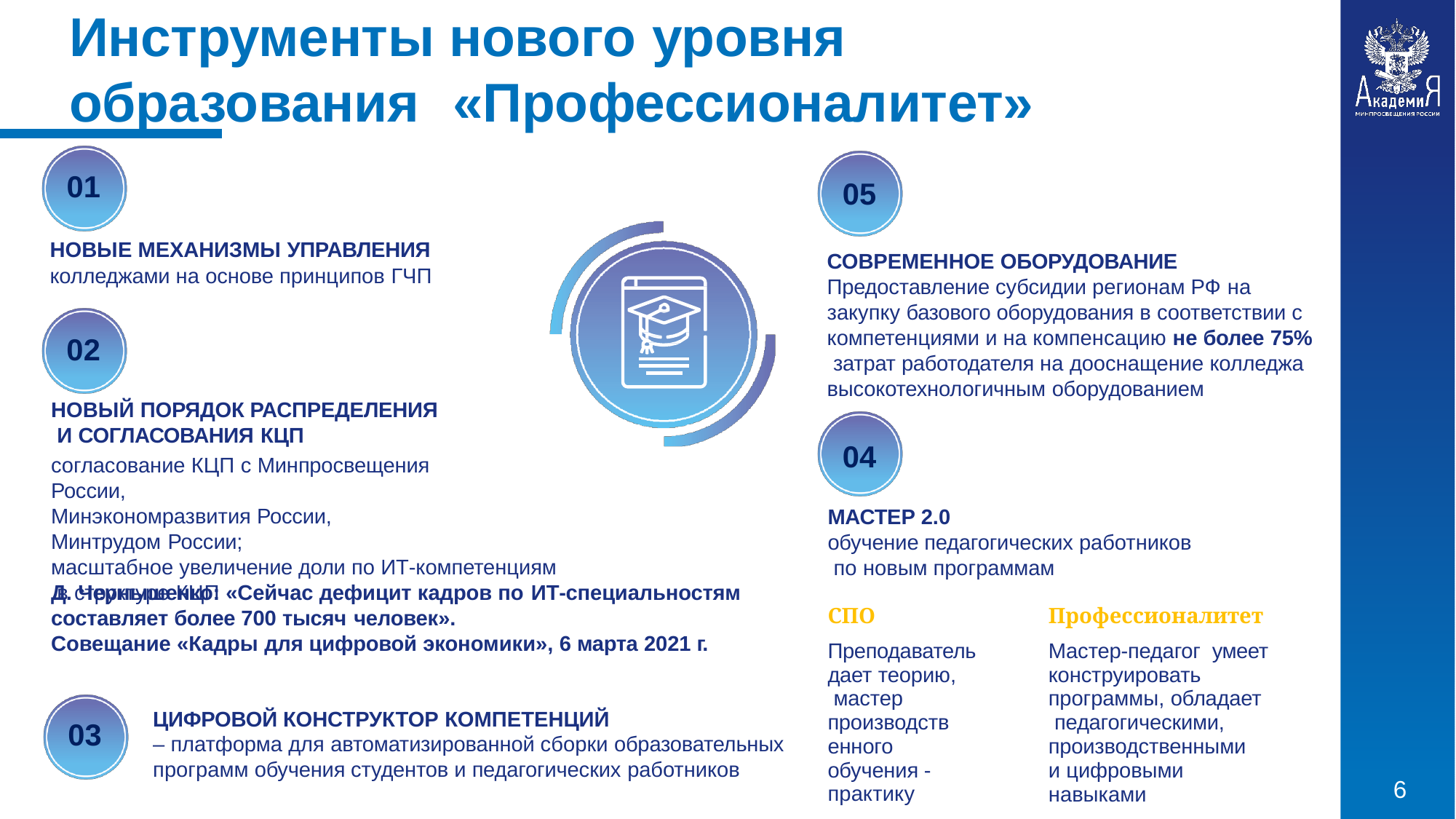

# Инструменты нового уровня
образования	«Профессионалитет»

01
05

НОВЫЕ МЕХАНИЗМЫ УПРАВЛЕНИЯ
колледжами на основе принципов ГЧП
СОВРЕМЕННОЕ ОБОРУДОВАНИЕ
Предоставление субсидии регионам РФ на
закупку базового оборудования в соответствии с  компетенциями и на компенсацию не более 75%  затрат работодателя на дооснащение колледжа  высокотехнологичным оборудованием

02
НОВЫЙ ПОРЯДОК РАСПРЕДЕЛЕНИЯ  И СОГЛАСОВАНИЯ КЦП
согласование КЦП с Минпросвещения России,
Минэкономразвития России, Минтрудом России;
масштабное увеличение доли по ИТ-компетенциям  в структуре КЦП

04
МАСТЕР 2.0
обучение педагогических работников  по новым программам
Д. Чернышенко: «Сейчас дефицит кадров по ИТ-специальностям
составляет более 700 тысяч человек».
Совещание «Кадры для цифровой экономики», 6 марта 2021 г.
| СПО | Профессионалитет |
| --- | --- |
| Преподаватель дает теорию, мастер производственного обучения - практику | Мастер-педагог умеет конструировать программы, обладает педагогическими, производственными и цифровыми навыками |

ЦИФРОВОЙ КОНСТРУКТОР КОМПЕТЕНЦИЙ
– платформа для автоматизированной сборки образовательных
программ обучения студентов и педагогических работников
03
6